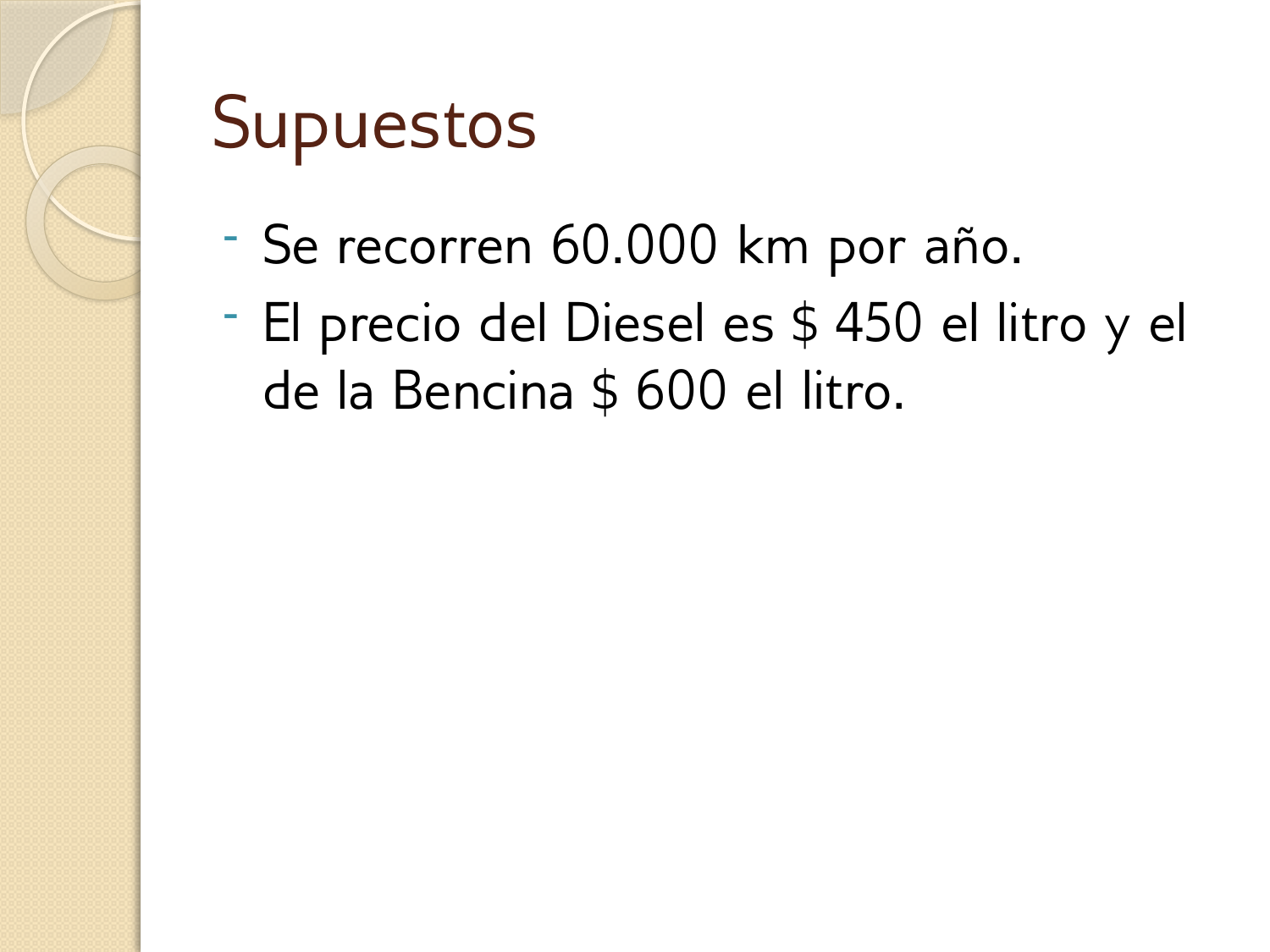

# Supuestos
Se recorren 60.000 km por año.
El precio del Diesel es $ 450 el litro y el de la Bencina $ 600 el litro.